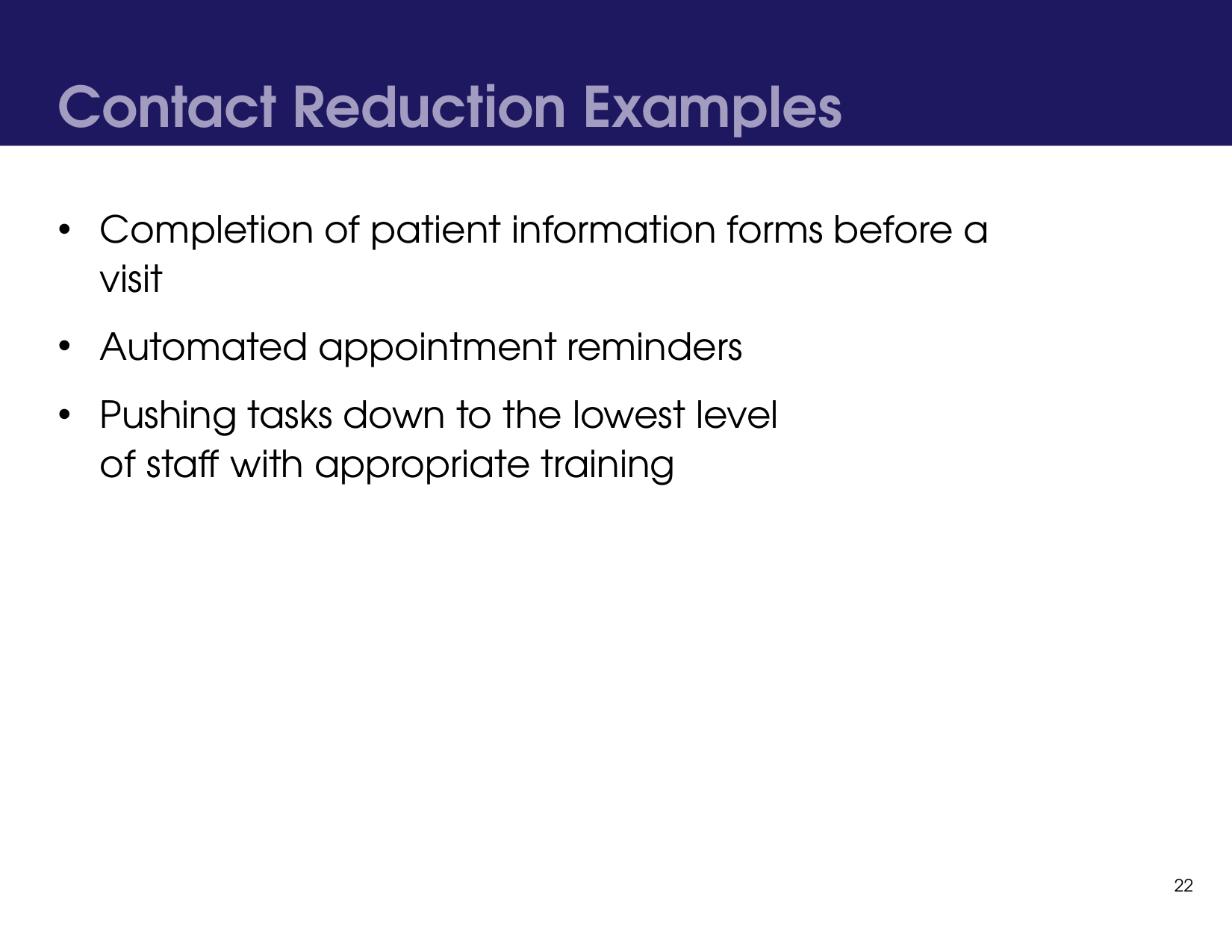

# Contact Reduction Examples
Completion of patient information forms before a visit
Automated appointment reminders
Pushing tasks down to the lowest level
of staff with appropriate training
22